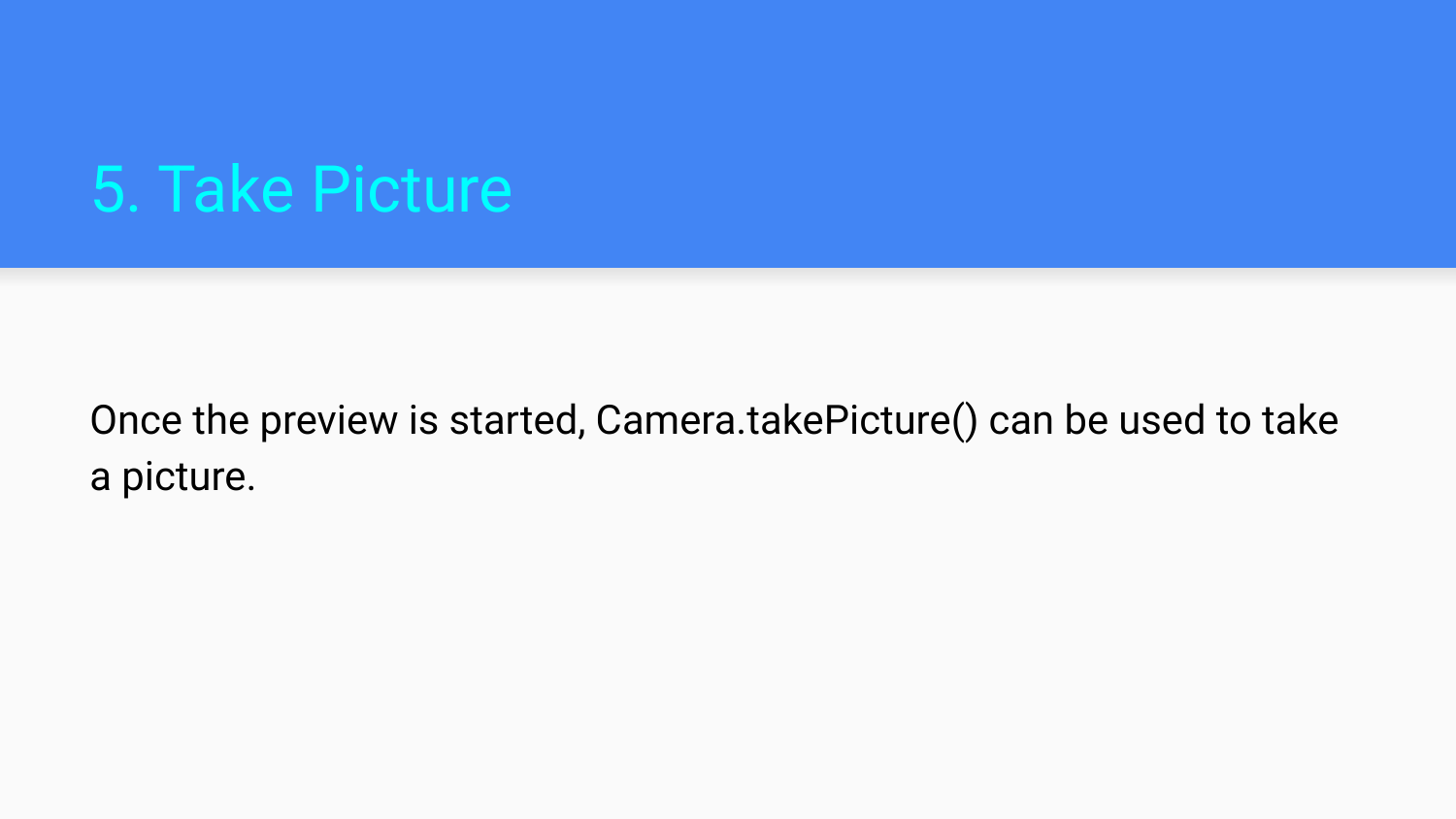

# 5. Take Picture
Once the preview is started, Camera.takePicture() can be used to take a picture.